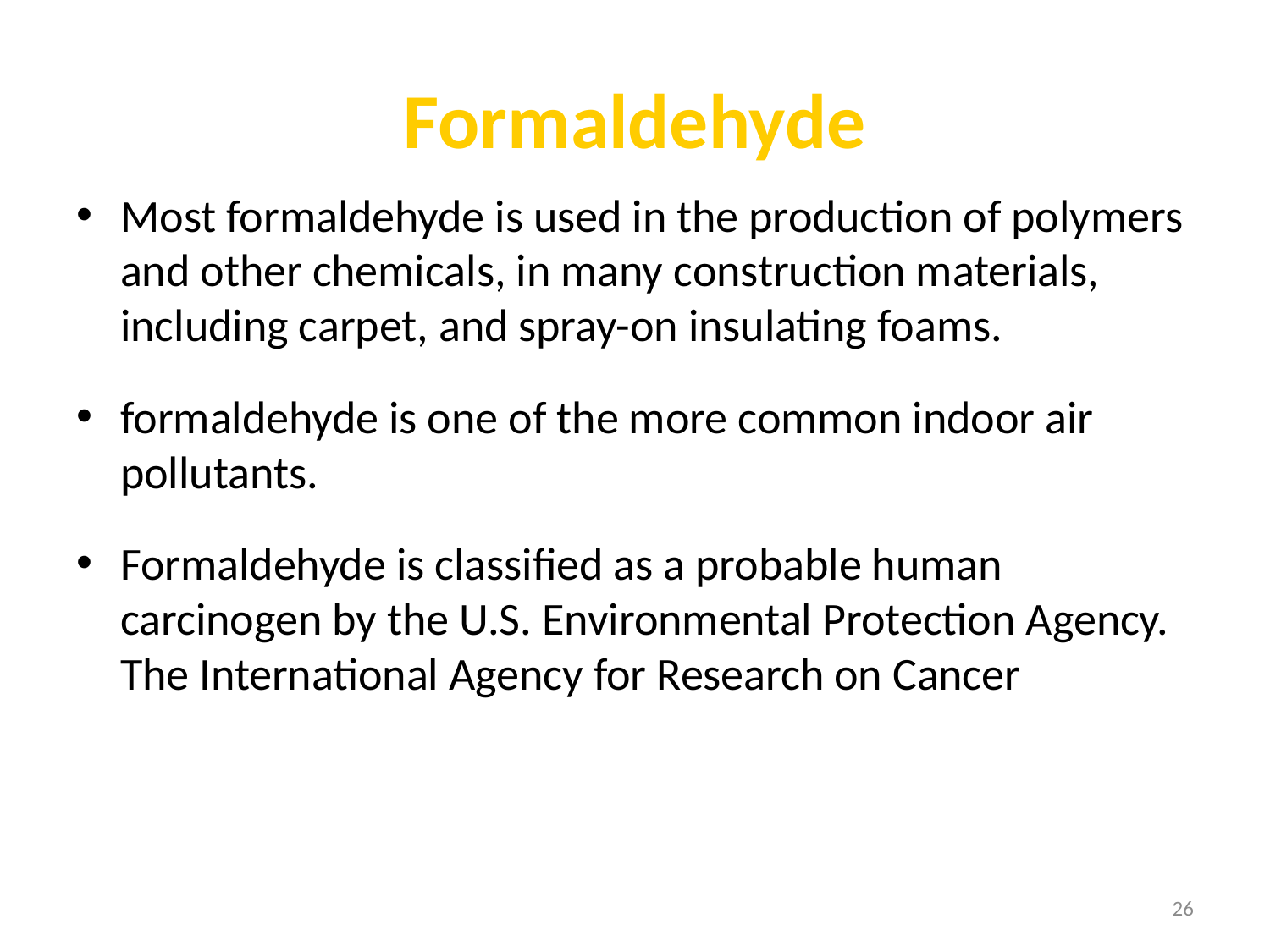

# Formaldehyde
Most formaldehyde is used in the production of polymers and other chemicals, in many construction materials, including carpet, and spray-on insulating foams.

formaldehyde is one of the more common indoor air pollutants.

Formaldehyde is classified as a probable human carcinogen by the U.S. Environmental Protection Agency. The International Agency for Research on Cancer

26